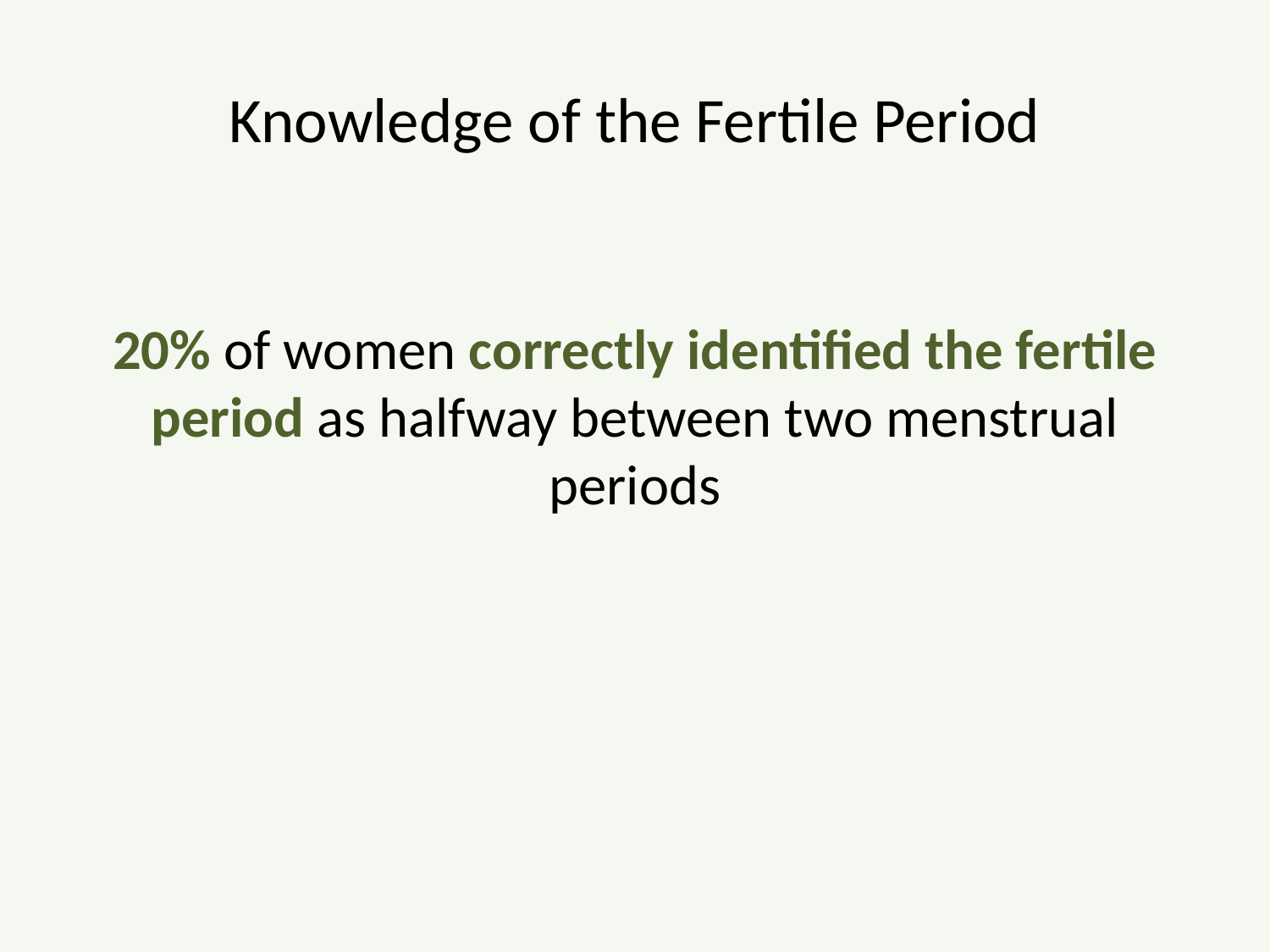

# Knowledge of the Fertile Period
20% of women correctly identified the fertile period as halfway between two menstrual periods